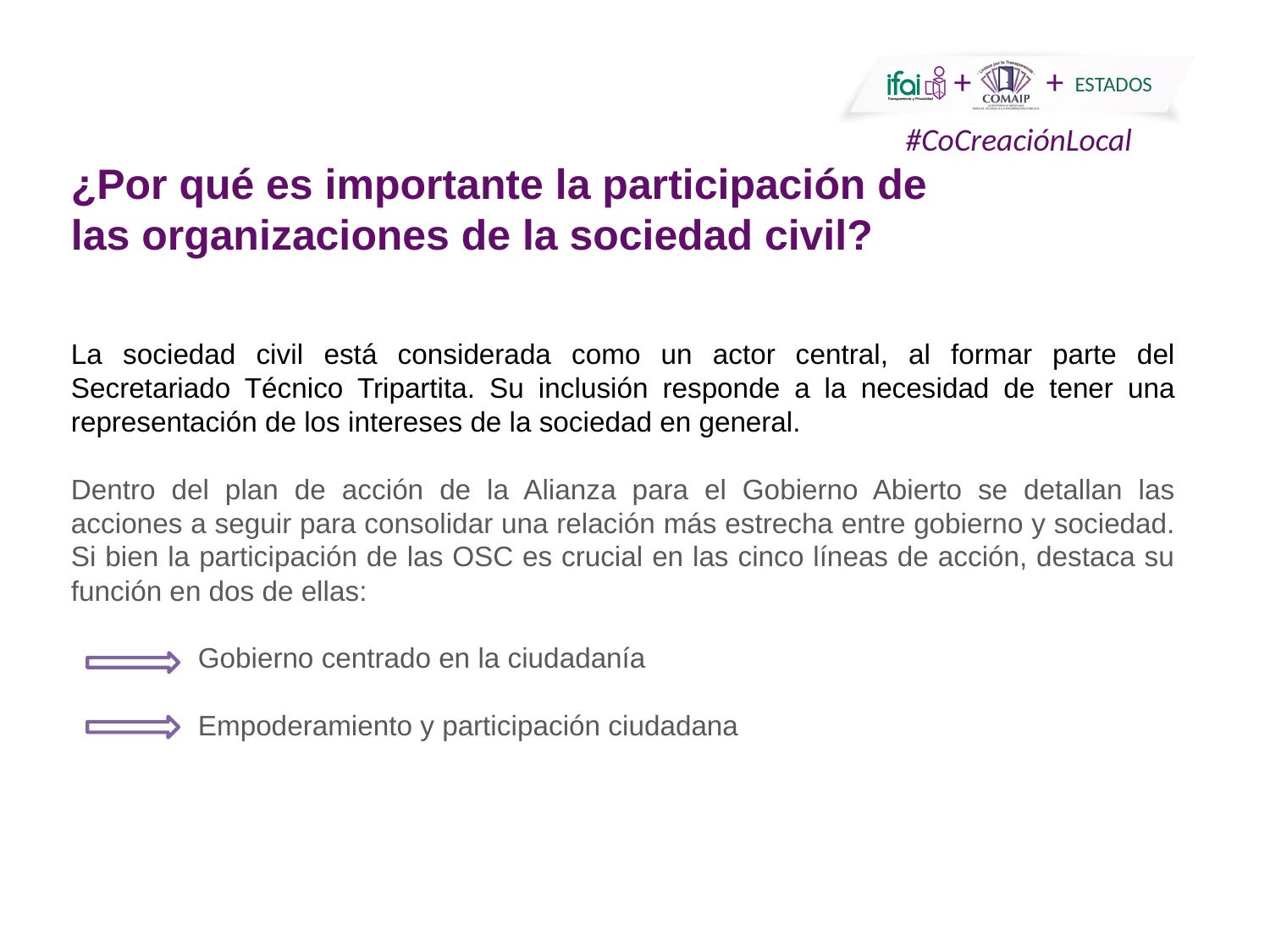

¿Por qué es importante la participación de las organizaciones de la sociedad civil?

La sociedad civil está considerada como un actor central, al formar parte del Secretariado Técnico Tripartita. Su inclusión responde a la necesidad de tener una representación de los intereses de la sociedad en general.

Dentro del plan de acción de la Alianza para el Gobierno Abierto se detallan las acciones a seguir para consolidar una relación más estrecha entre gobierno y sociedad. Si bien la participación de las OSC es crucial en las cinco líneas de acción, destaca su función en dos de ellas:

	Gobierno centrado en la ciudadanía

	Empoderamiento y participación ciudadana